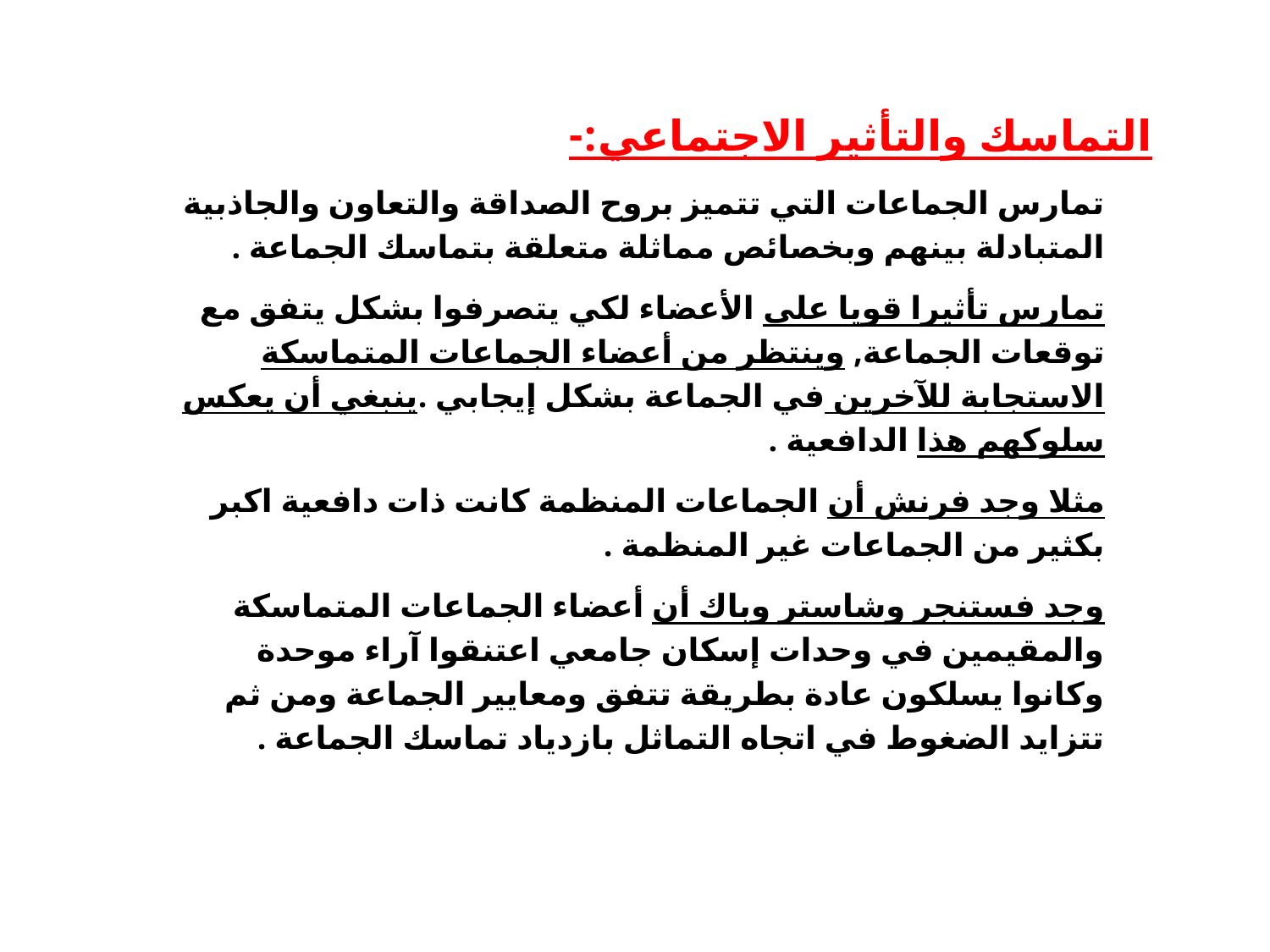

التماسك والتأثير الاجتماعي:-
تمارس الجماعات التي تتميز بروح الصداقة والتعاون والجاذبية المتبادلة بينهم وبخصائص مماثلة متعلقة بتماسك الجماعة .
تمارس تأثيرا قويا على الأعضاء لكي يتصرفوا بشكل يتفق مع توقعات الجماعة, وينتظر من أعضاء الجماعات المتماسكة الاستجابة للآخرين في الجماعة بشكل إيجابي .ينبغي أن يعكس سلوكهم هذا الدافعية .
مثلا وجد فرنش أن الجماعات المنظمة كانت ذات دافعية اكبر بكثير من الجماعات غير المنظمة .
وجد فستنجر وشاستر وباك أن أعضاء الجماعات المتماسكة والمقيمين في وحدات إسكان جامعي اعتنقوا آراء موحدة وكانوا يسلكون عادة بطريقة تتفق ومعايير الجماعة ومن ثم تتزايد الضغوط في اتجاه التماثل بازدياد تماسك الجماعة .